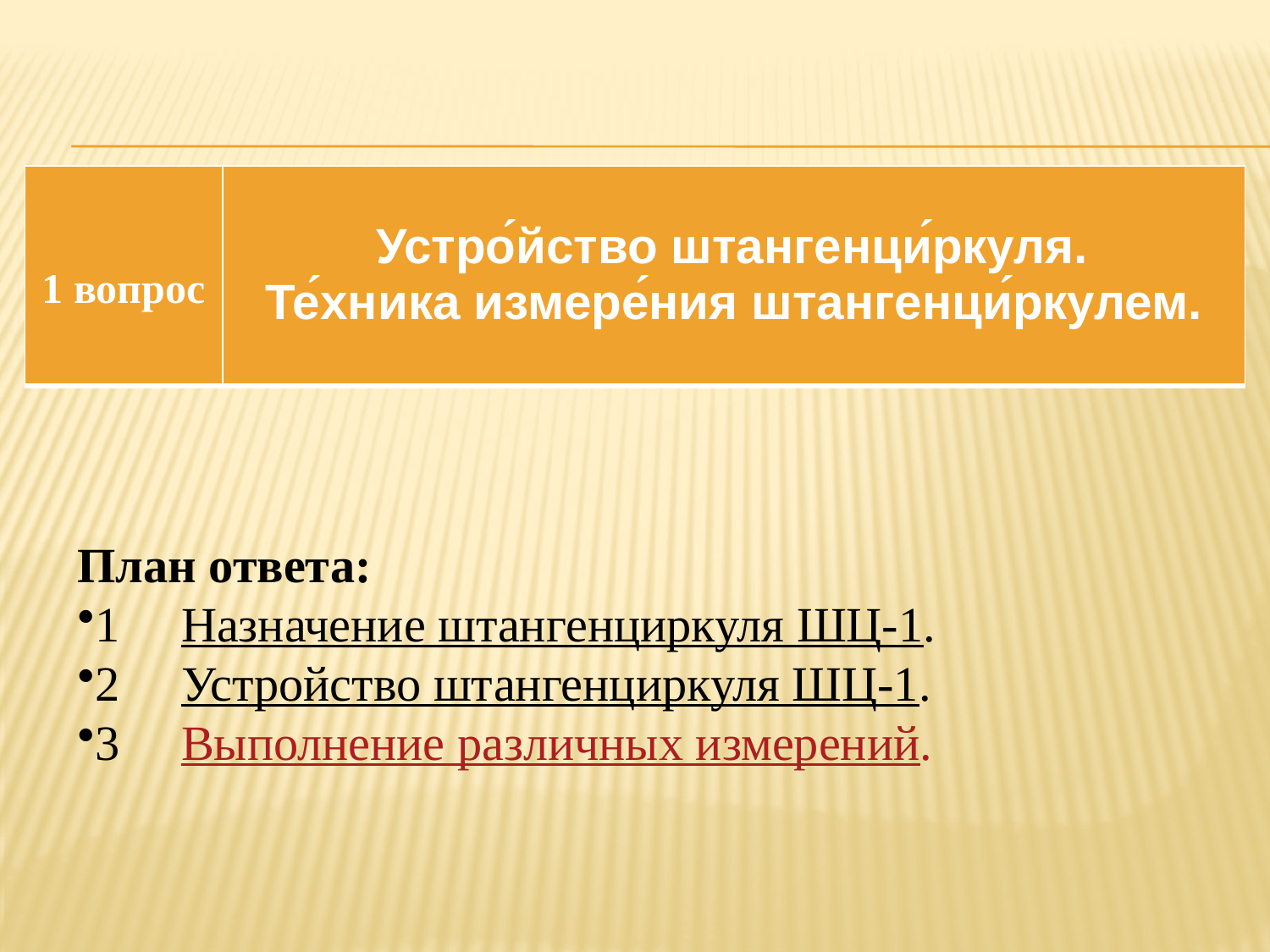

| 1 вопрос | Устро́йство штангенци́ркуля. Те́хника измере́ния штангенци́ркулем. |
| --- | --- |
План ответа:
1     Назначение штангенциркуля ШЦ-1.
2     Устройство штангенциркуля ШЦ-1.
3     Выполнение различных измерений.